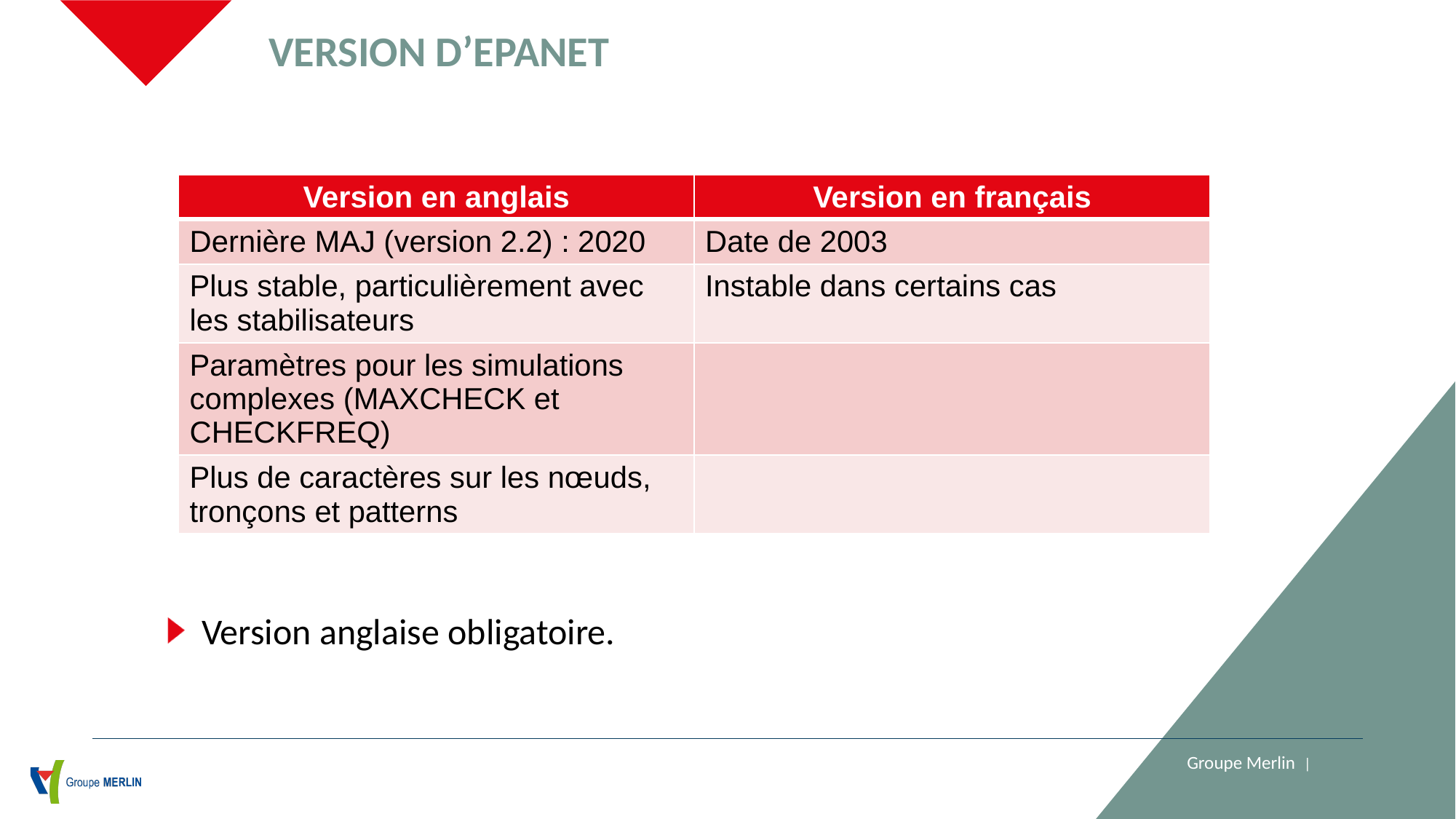

Version d’EPANET
| Version en anglais | Version en français |
| --- | --- |
| Dernière MAJ (version 2.2) : 2020 | Date de 2003 |
| Plus stable, particulièrement avec les stabilisateurs | Instable dans certains cas |
| Paramètres pour les simulations complexes (MAXCHECK et CHECKFREQ) |  |
| Plus de caractères sur les nœuds, tronçons et patterns |  |
Version anglaise obligatoire.